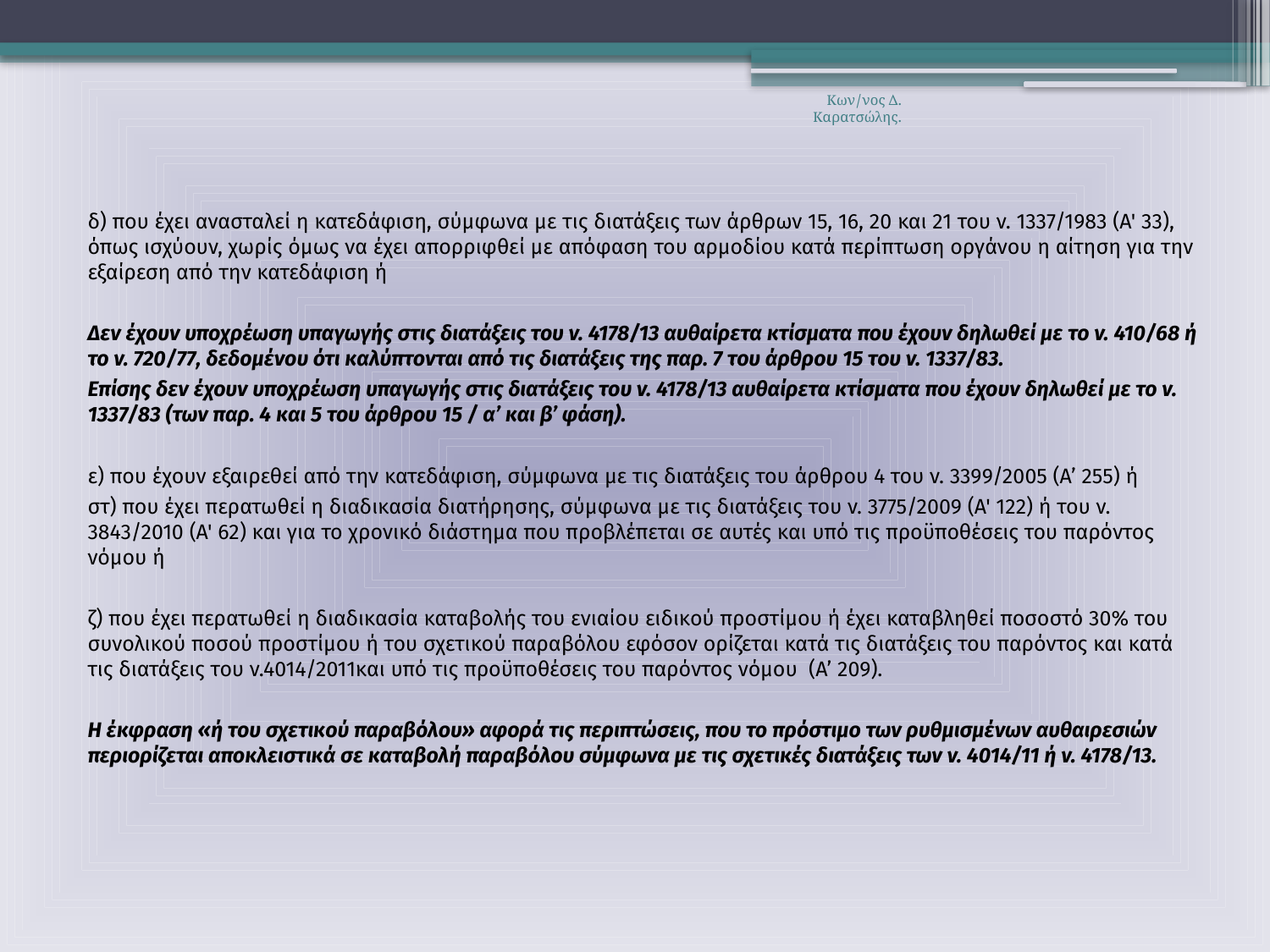

Κων/νος Δ. Καρατσώλης.
δ) που έχει ανασταλεί η κατεδάφιση, σύμφωνα με τις διατάξεις των άρθρων 15, 16, 20 και 21 του ν. 1337/1983 (Α' 33), όπως ισχύουν, χωρίς όμως να έχει απορριφθεί με απόφαση του αρμοδίου κατά περίπτωση οργάνου η αίτηση για την εξαίρεση από την κατεδάφιση ή

Δεν έχουν υποχρέωση υπαγωγής στις διατάξεις του ν. 4178/13 αυθαίρετα κτίσματα που έχουν δηλωθεί με το ν. 410/68 ή το ν. 720/77, δεδομένου ότι καλύπτονται από τις διατάξεις της παρ. 7 του άρθρου 15 του ν. 1337/83.
Επίσης δεν έχουν υποχρέωση υπαγωγής στις διατάξεις του ν. 4178/13 αυθαίρετα κτίσματα που έχουν δηλωθεί με το ν. 1337/83 (των παρ. 4 και 5 του άρθρου 15 / α’ και β’ φάση).

ε) που έχουν εξαιρεθεί από την κατεδάφιση, σύμφωνα με τις διατάξεις του άρθρου 4 του ν. 3399/2005 (Α’ 255) ή
στ) που έχει περατωθεί η διαδικασία διατήρησης, σύμφωνα με τις διατάξεις του ν. 3775/2009 (Α' 122) ή του ν. 3843/2010 (Α' 62) και για το χρονικό διάστημα που προβλέπεται σε αυτές και υπό τις προϋποθέσεις του παρόντος νόμου ή

ζ) που έχει περατωθεί η διαδικασία καταβολής του ενιαίου ειδικού προστίμου ή έχει καταβληθεί ποσοστό 30% του συνολικού ποσού προστίμου ή του σχετικού παραβόλου εφόσον ορίζεται κατά τις διατάξεις του παρόντος και κατά τις διατάξεις του ν.4014/2011και υπό τις προϋποθέσεις του παρόντος νόμου  (Α’ 209).

Η έκφραση «ή του σχετικού παραβόλου» αφορά τις περιπτώσεις, που το πρόστιμο των ρυθμισμένων αυθαιρεσιών περιορίζεται αποκλειστικά σε καταβολή παραβόλου σύμφωνα με τις σχετικές διατάξεις των ν. 4014/11 ή ν. 4178/13.